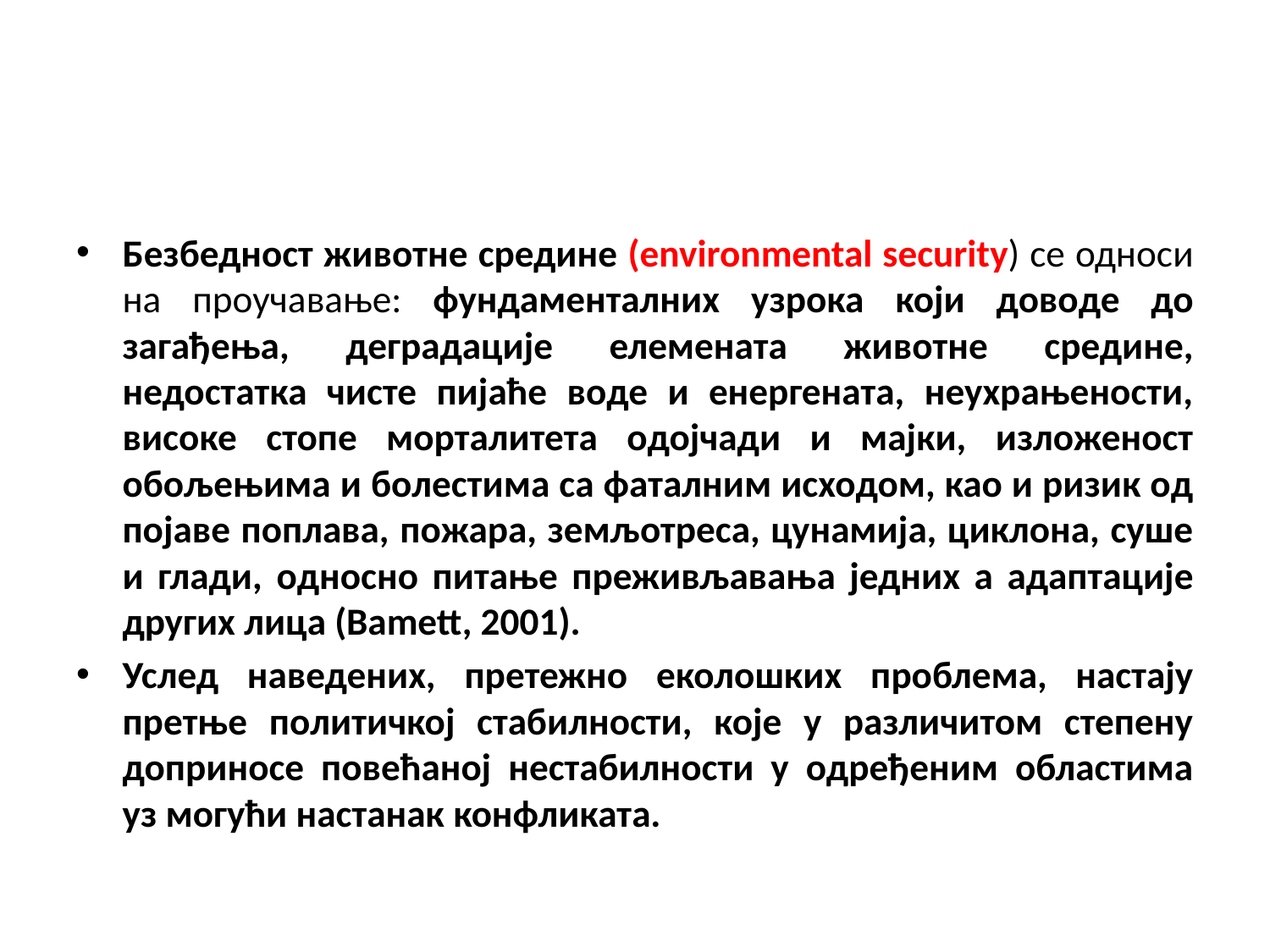

#
Безбедност животне средине (environmental security) се односи на проучавање: фундаменталних узрока који доводе до загађења, деградације елемената животне средине, недостатка чисте пијаће воде и енергената, неухрањености, високе стопе морталитета одојчади и мајки, изложеност обољењима и болестима са фаталним исходом, као и ризик од појаве поплава, пожара, земљотреса, цунамија, циклона, суше и глади, односно питање преживљавања једних а адаптације других лица (Bamett, 2001).
Услед наведених, претежно еколошких проблема, настају претње политичкој стабилности, које у различитом степену доприносе повећаној нестабилности у одређеним областима уз могући настанак конфликата.